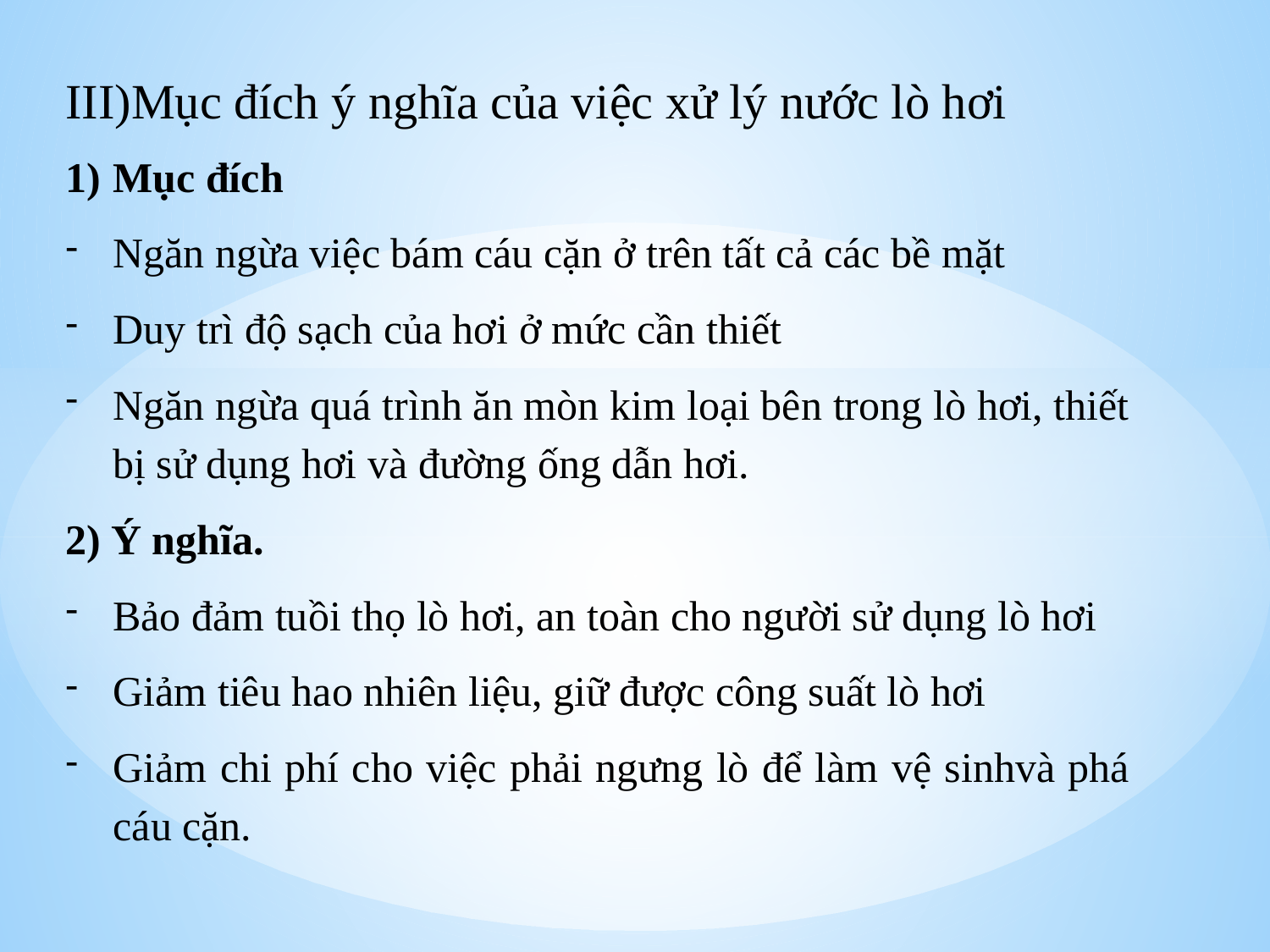

III)Mục đích ý nghĩa của việc xử lý nước lò hơi
Mục đích
Ngăn ngừa việc bám cáu cặn ở trên tất cả các bề mặt
Duy trì độ sạch của hơi ở mức cần thiết
Ngăn ngừa quá trình ăn mòn kim loại bên trong lò hơi, thiết bị sử dụng hơi và đường ống dẫn hơi.
2) Ý nghĩa.
Bảo đảm tuồi thọ lò hơi, an toàn cho người sử dụng lò hơi
Giảm tiêu hao nhiên liệu, giữ được công suất lò hơi
Giảm chi phí cho việc phải ngưng lò để làm vệ sinhvà phá cáu cặn.